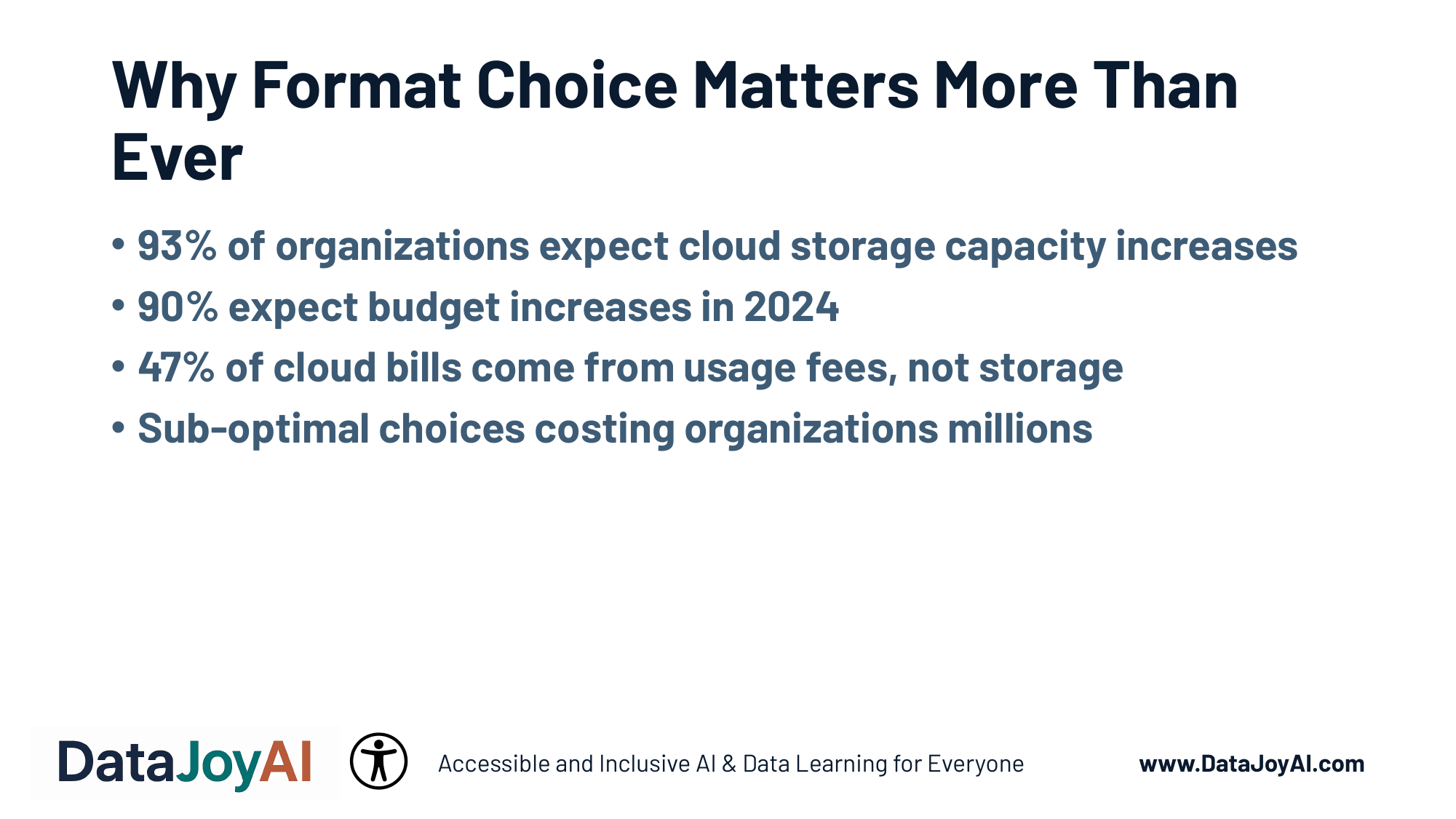

# Why Format Choice Matters More Than Ever
93% of organizations expect cloud storage capacity increases
90% expect budget increases in 2024
47% of cloud bills come from usage fees, not storage
Sub-optimal choices costing organizations millions